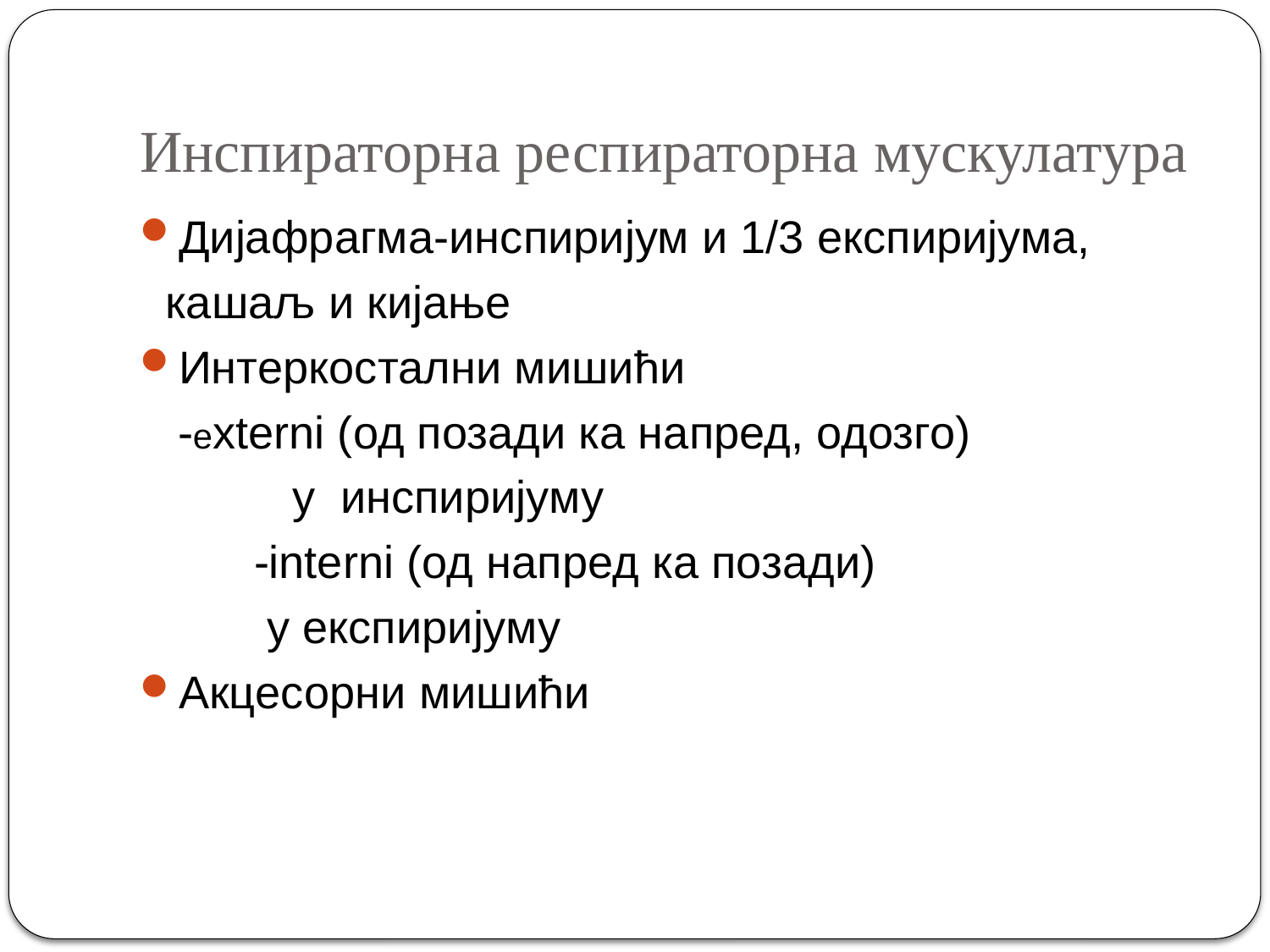

# Инспираторна респираторна мускулатура
Дијафрагма-инспиријум и 1/3 експиријума,
  кашаљ и кијање
Интеркостални мишићи
   -еxterni (од позади ка напред, одозго)
            у  инспиријуму
         -interni (од напред ка позади)
          у експиријуму
Акцесорни мишићи